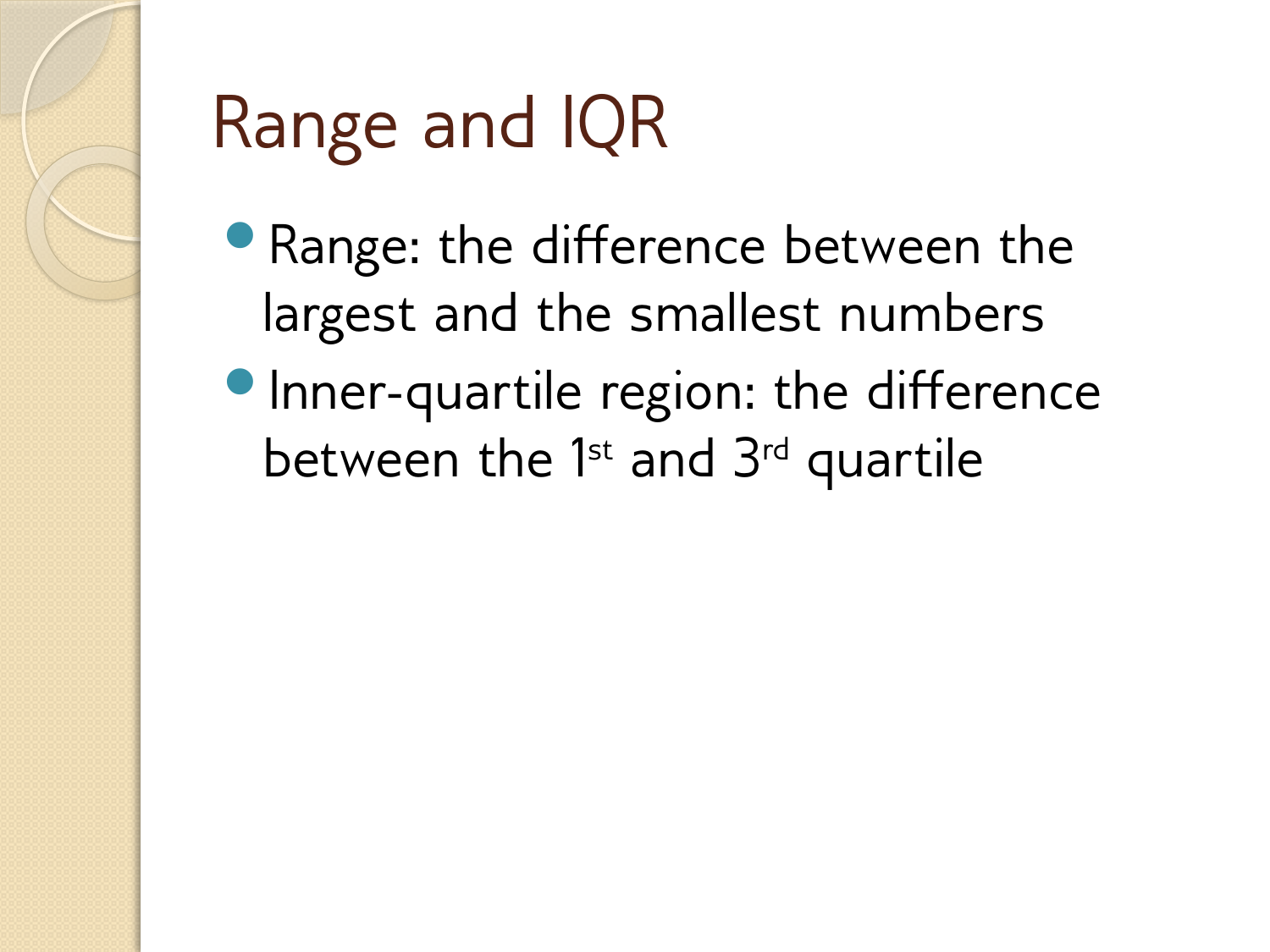

# Range and IQR
Range: the difference between the largest and the smallest numbers
Inner-quartile region: the difference between the 1st and 3rd quartile